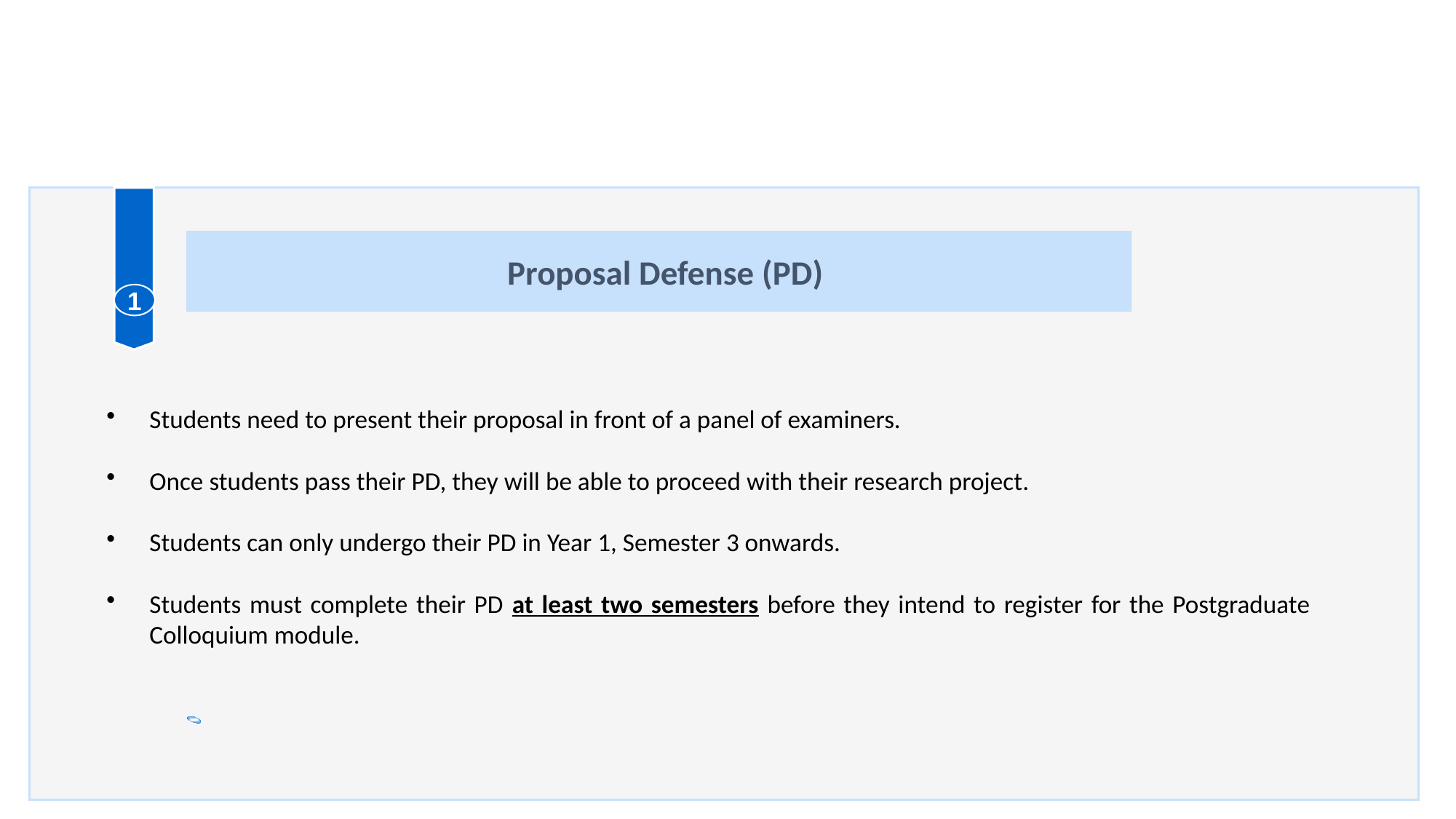

Key Milestones of the PhD programme

Proposal Defense (PD)

1
Students need to present their proposal in front of a panel of examiners.

Once students pass their PD, they will be able to proceed with their research project.

Students can only undergo their PD in Year 1, Semester 3 onwards.

Students must complete their PD at least two semesters before they intend to register for the Postgraduate Colloquium module.